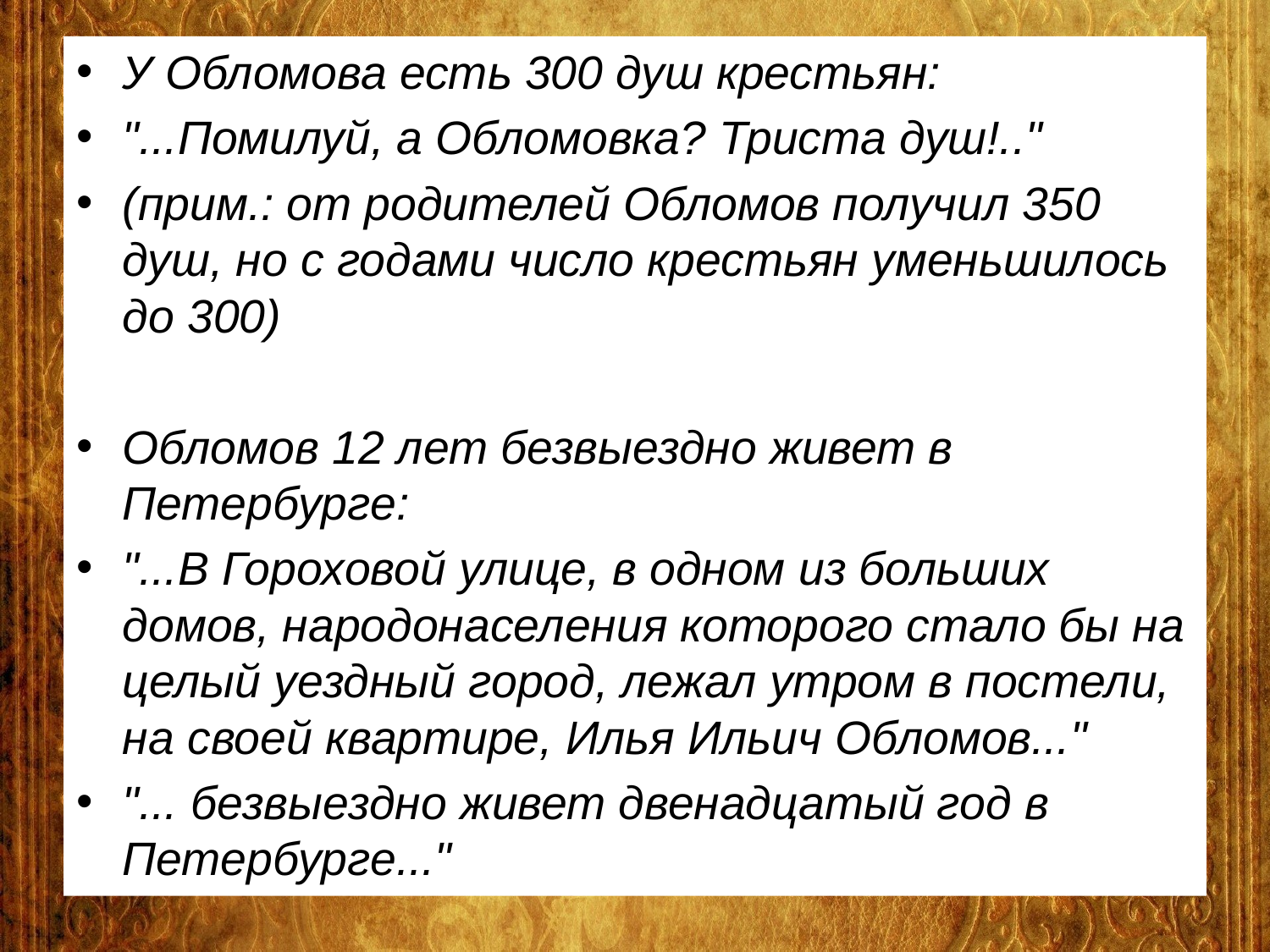

У Обломова есть 300 душ крестьян:
"...Помилуй, а Обломовка? Триста душ!.."
(прим.: от родителей Обломов получил 350 душ, но с годами число крестьян уменьшилось до 300)

Обломов 12 лет безвыездно живет в Петербурге:
"...В Гороховой улице, в одном из больших домов, народонаселения которого стало бы на целый уездный город, лежал утром в постели, на своей квартире, Илья Ильич Обломов..."
"... безвыездно живет двенадцатый год в Петербурге..."